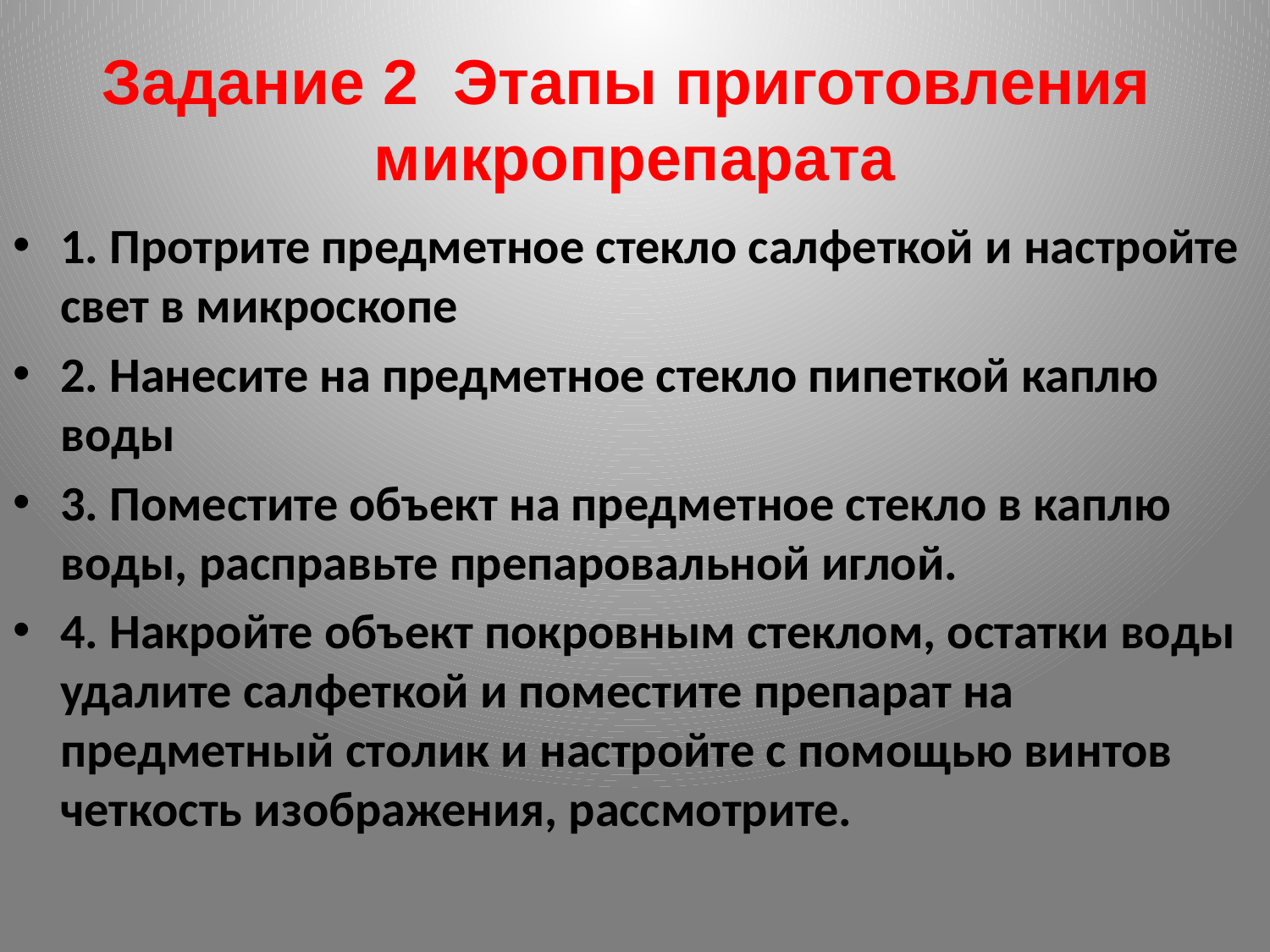

# Задание 2  Этапы приготовления  микропрепарата
1. Протрите предметное стекло салфеткой и настройте свет в микроскопе
2. Нанесите на предметное стекло пипеткой каплю воды
3. Поместите объект на предметное стекло в каплю воды, расправьте препаровальной иглой.
4. Накройте объект покровным стеклом, остатки воды удалите салфеткой и поместите препарат на предметный столик и настройте с помощью винтов четкость изображения, рассмотрите.